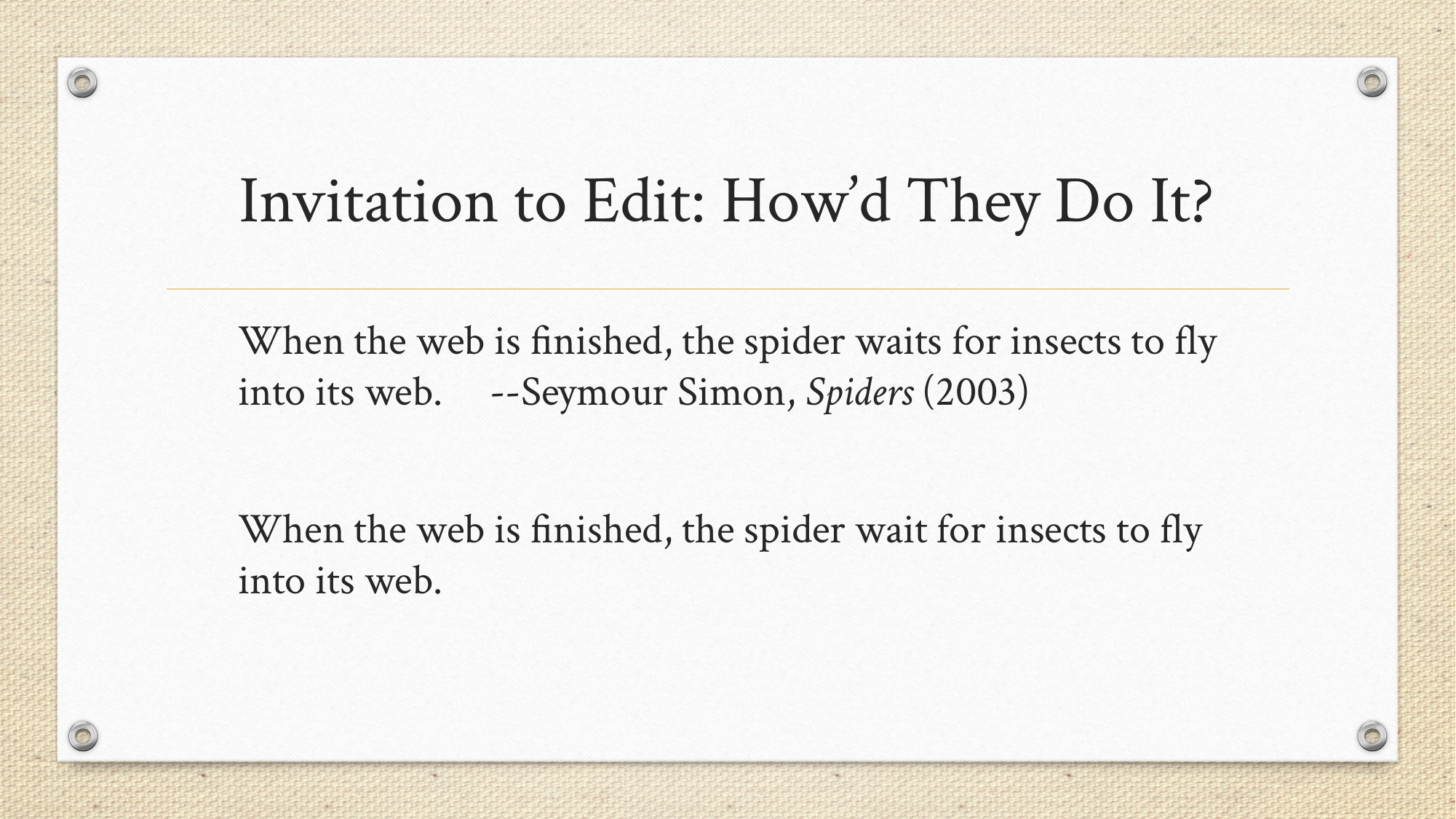

# Invitation to Edit: How’d They Do It?
When the web is finished, the spider waits for insects to fly into its web.     --Seymour Simon, Spiders (2003)

When the web is finished, the spider wait for insects to fly into its web.